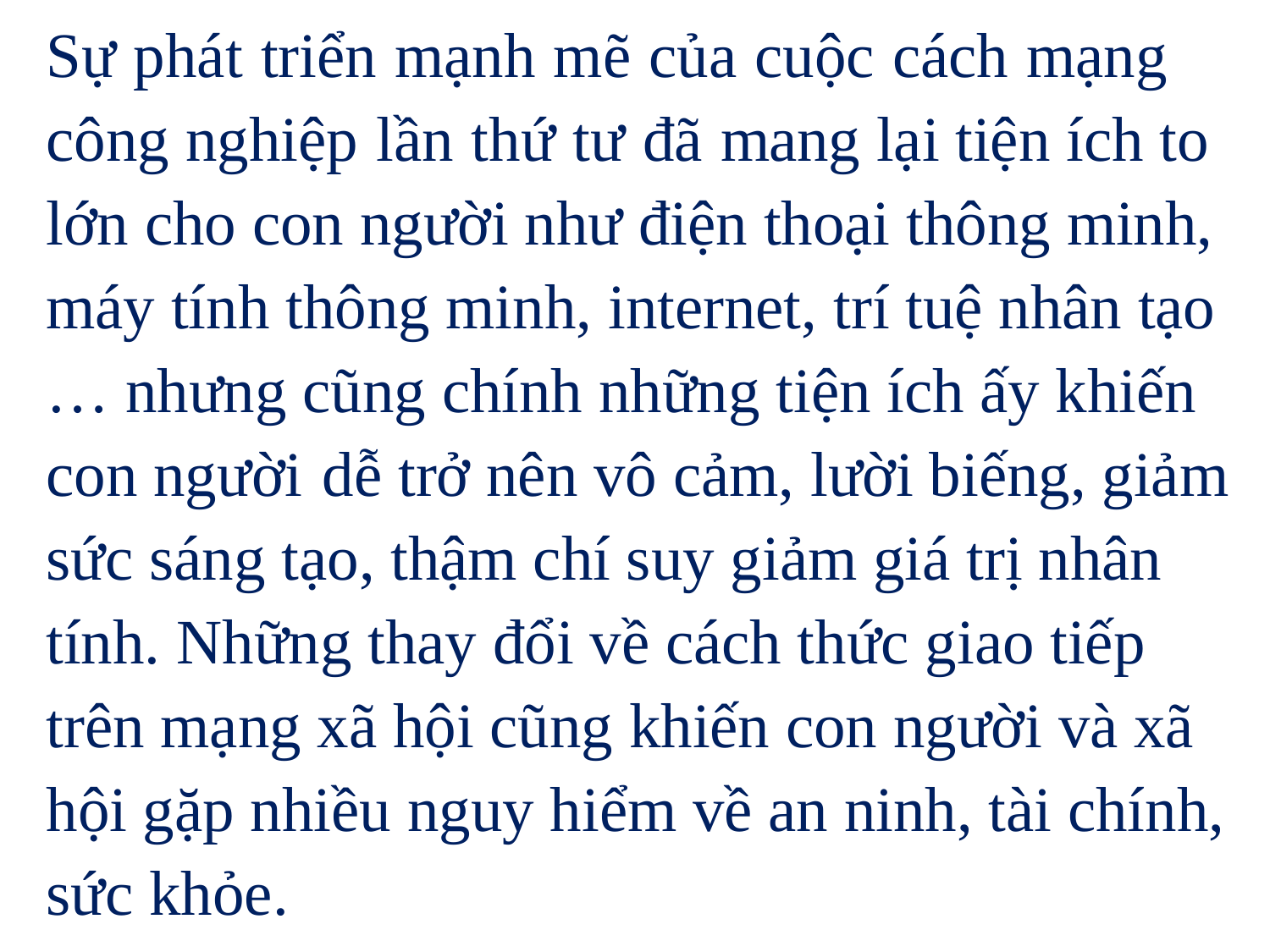

Sự phát triển mạnh mẽ của cuộc cách mạng công nghiệp lần thứ tư đã mang lại tiện ích to lớn cho con người như điện thoại thông minh, máy tính thông minh, internet, trí tuệ nhân tạo … nhưng cũng chính những tiện ích ấy khiến con người dễ trở nên vô cảm, lười biếng, giảm sức sáng tạo, thậm chí suy giảm giá trị nhân tính. Những thay đổi về cách thức giao tiếp trên mạng xã hội cũng khiến con người và xã hội gặp nhiều nguy hiểm về an ninh, tài chính, sức khỏe.